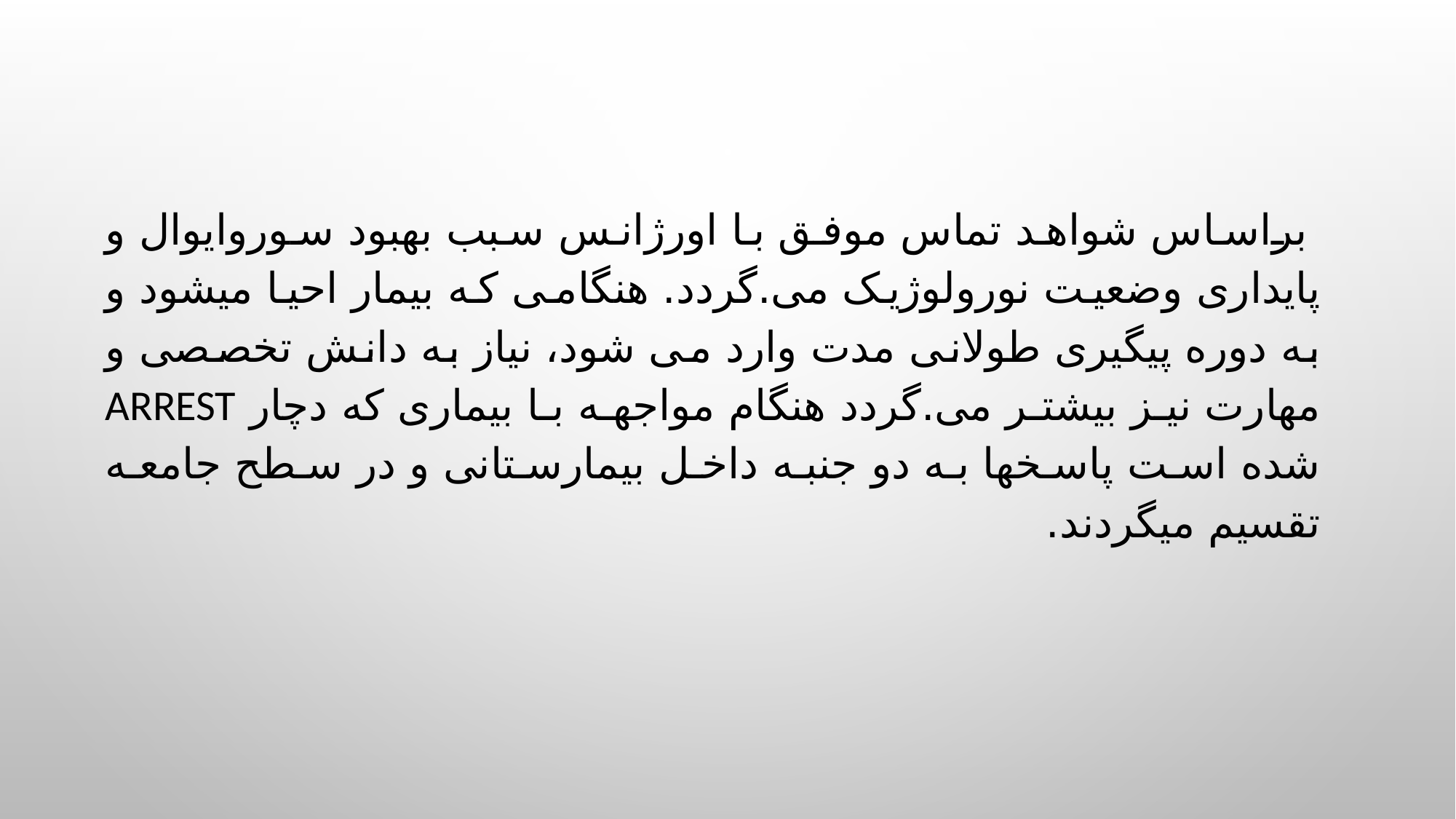

#
 براساس شواهد تماس موفق با اورژانس سبب بهبود سوروایوال و پایداری وضعیت نورولوژیک می.گردد. هنگامی که بیمار احیا میشود و به دوره پیگیری طولانی مدت وارد می شود، نیاز به دانش تخصصی و مهارت نیز بیشتر می.گردد هنگام مواجهه با بیماری که دچار arrest شده است پاسخها به دو جنبه داخل بیمارستانی و در سطح جامعه تقسیم میگردند.